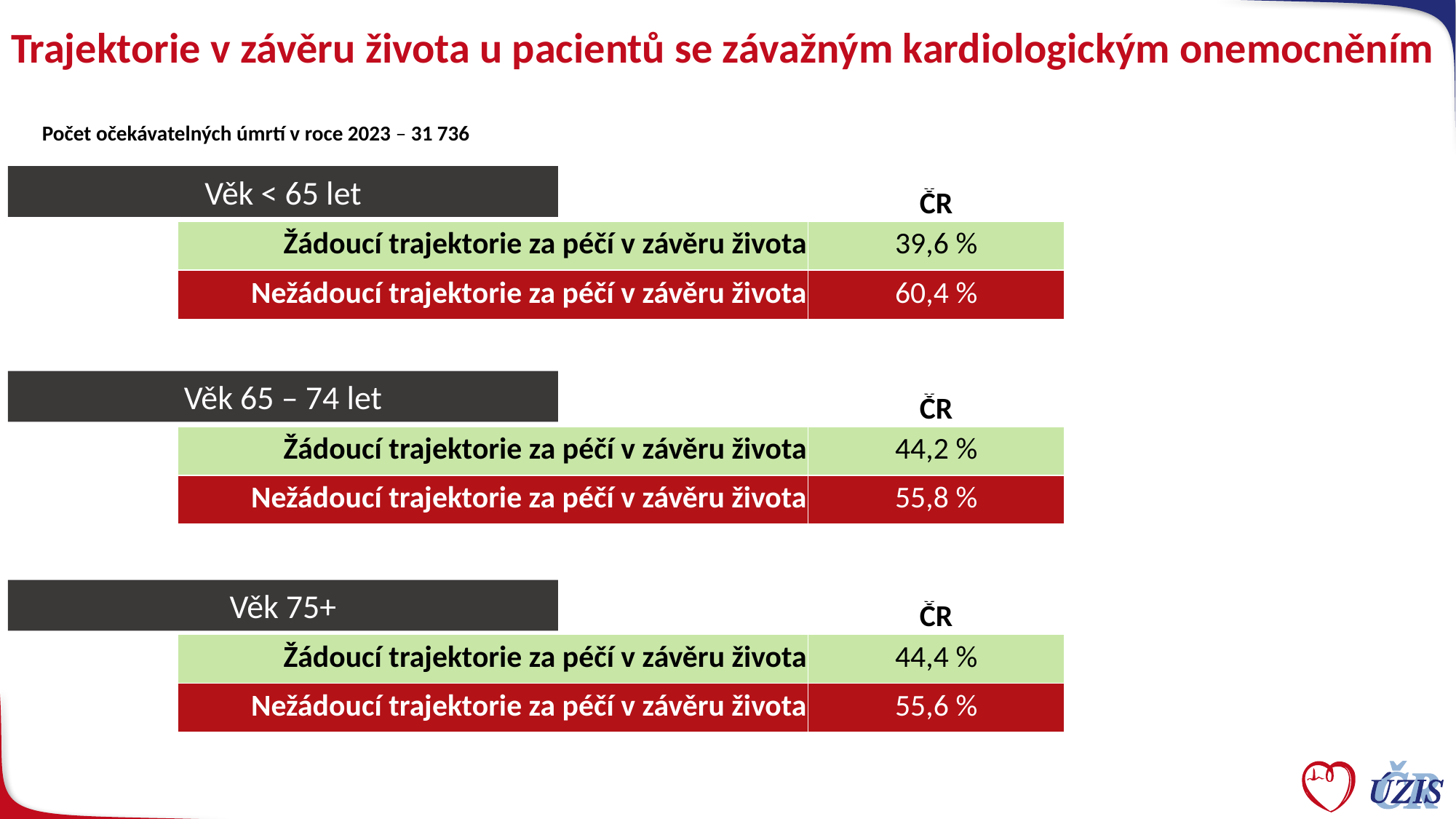

# Trajektorie v závěru života u pacientů se závažným kardiologickým onemocněním
Počet očekávatelných úmrtí v roce 2023 – 31 736
Věk < 65 let
|  | ČR |
| --- | --- |
| Žádoucí trajektorie za péčí v závěru života | 39,6 % |
| Nežádoucí trajektorie za péčí v závěru života | 60,4 % |
Věk 65 – 74 let
|  | ČR |
| --- | --- |
| Žádoucí trajektorie za péčí v závěru života | 44,2 % |
| Nežádoucí trajektorie za péčí v závěru života | 55,8 % |
Věk 75+
|  | ČR |
| --- | --- |
| Žádoucí trajektorie za péčí v závěru života | 44,4 % |
| Nežádoucí trajektorie za péčí v závěru života | 55,6 % |